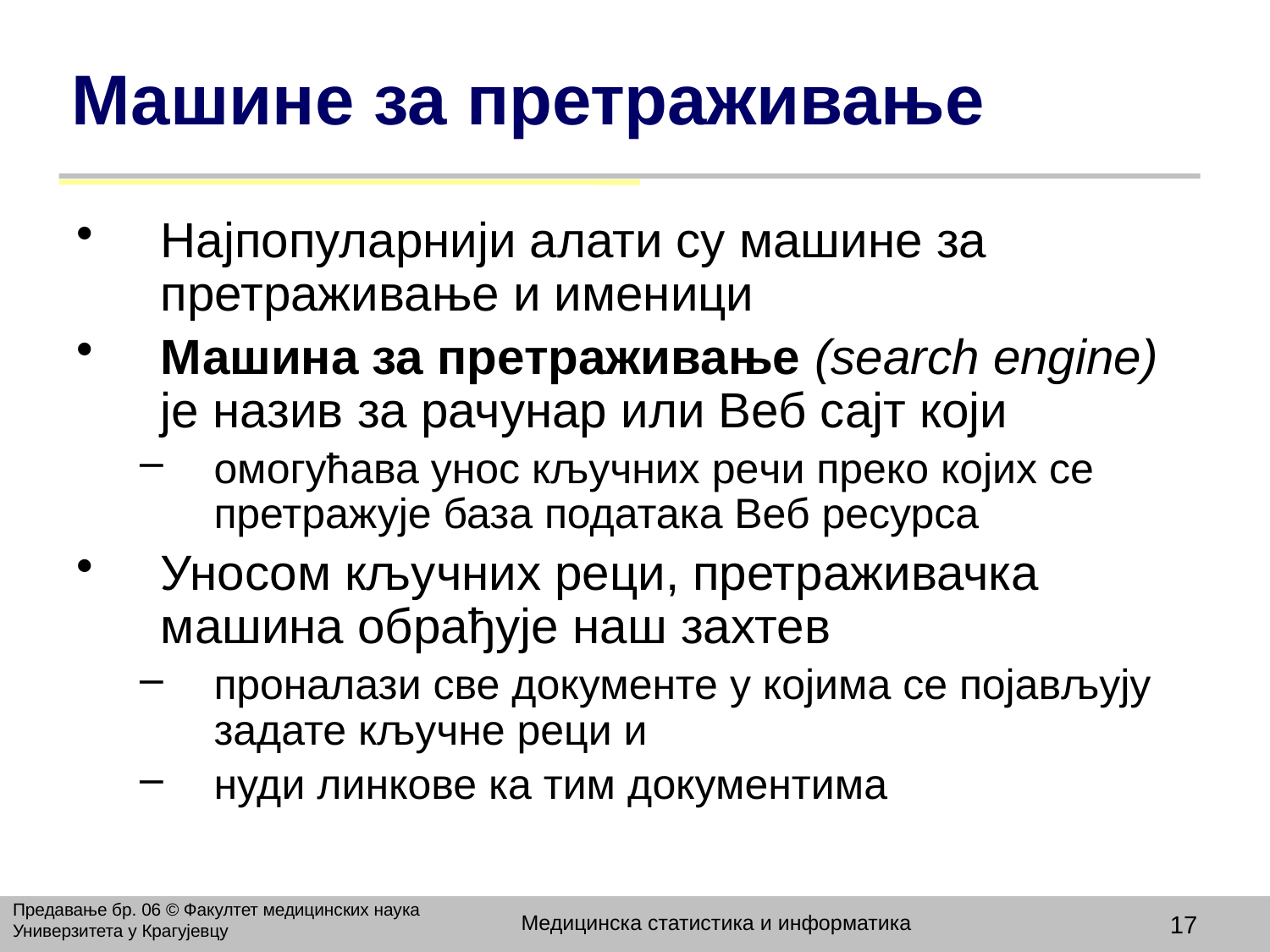

# Машине за претраживање
Најпопуларнији алати су машине за претраживање и именици
Машина за претраживање (search engine) је назив за рачунар или Веб сајт који
омогућава унос кључних речи преко којих се претражује база података Веб ресурса
Уносом кључних реци, претраживачка машина обрађује наш захтев
проналази све документе у којима се појављују задате кључне реци и
нуди линкове ка тим документима
Предавање бр. 06 © Факултет медицинских наука Универзитета у Крагујевцу
Медицинска статистика и информатика
17